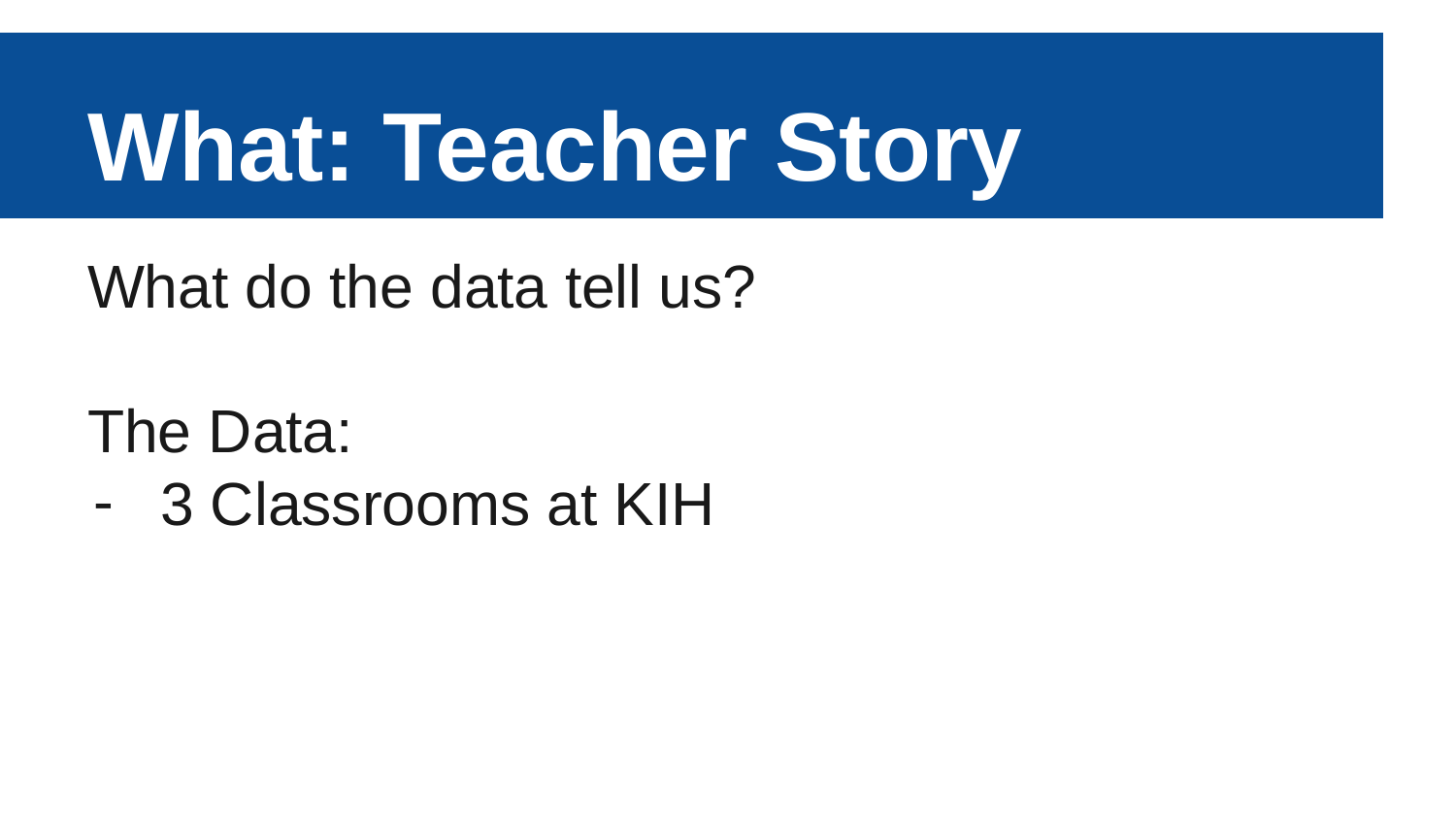

# What: Teacher Story
What do the data tell us?

The Data:
3 Classrooms at KIH